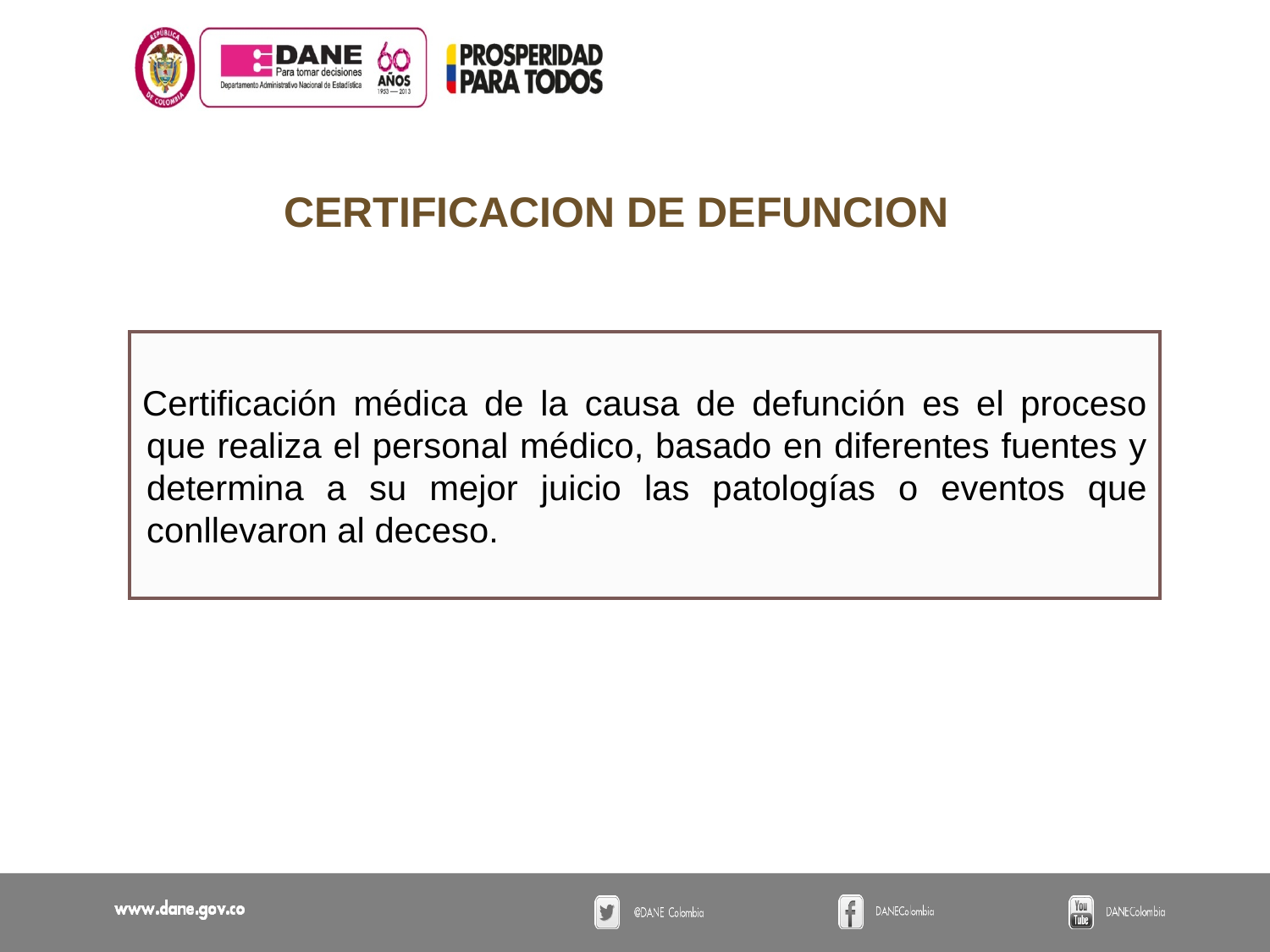

CERTIFICACION DE DEFUNCION

Certificación médica de la causa de defunción es el proceso que realiza el personal médico, basado en diferentes fuentes y determina a su mejor juicio las patologías o eventos que conllevaron al deceso.